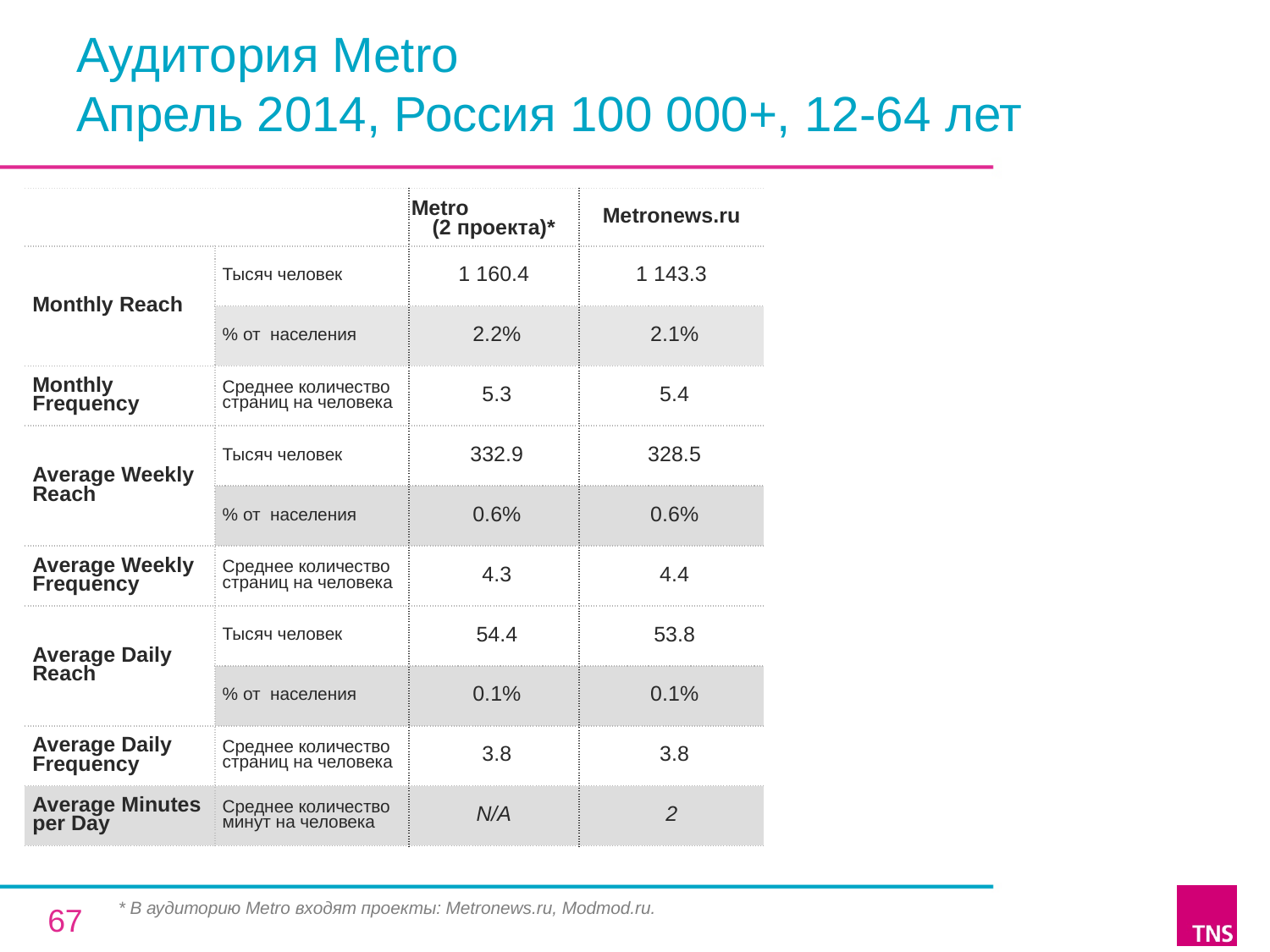

# Аудитория Metro Апрель 2014, Россия 100 000+, 12-64 лет
|  |  | Metro (2 проекта)\* | Metronews.ru |
| --- | --- | --- | --- |
| Monthly Reach | Тысяч человек | 1 160.4 | 1 143.3 |
|  | % от населения | 2.2% | 2.1% |
| Monthly Frequency | Среднее количество страниц на человека | 5.3 | 5.4 |
| Average Weekly Reach | Тысяч человек | 332.9 | 328.5 |
|  | % от населения | 0.6% | 0.6% |
| Average Weekly Frequency | Среднее количество страниц на человека | 4.3 | 4.4 |
| Average Daily Reach | Тысяч человек | 54.4 | 53.8 |
|  | % от населения | 0.1% | 0.1% |
| Average Daily Frequency | Среднее количество страниц на человека | 3.8 | 3.8 |
| Average Minutes per Day | Среднее количество минут на человека | N/A | 2 |
* В аудиторию Metro входят проекты: Metronews.ru, Modmod.ru.
67